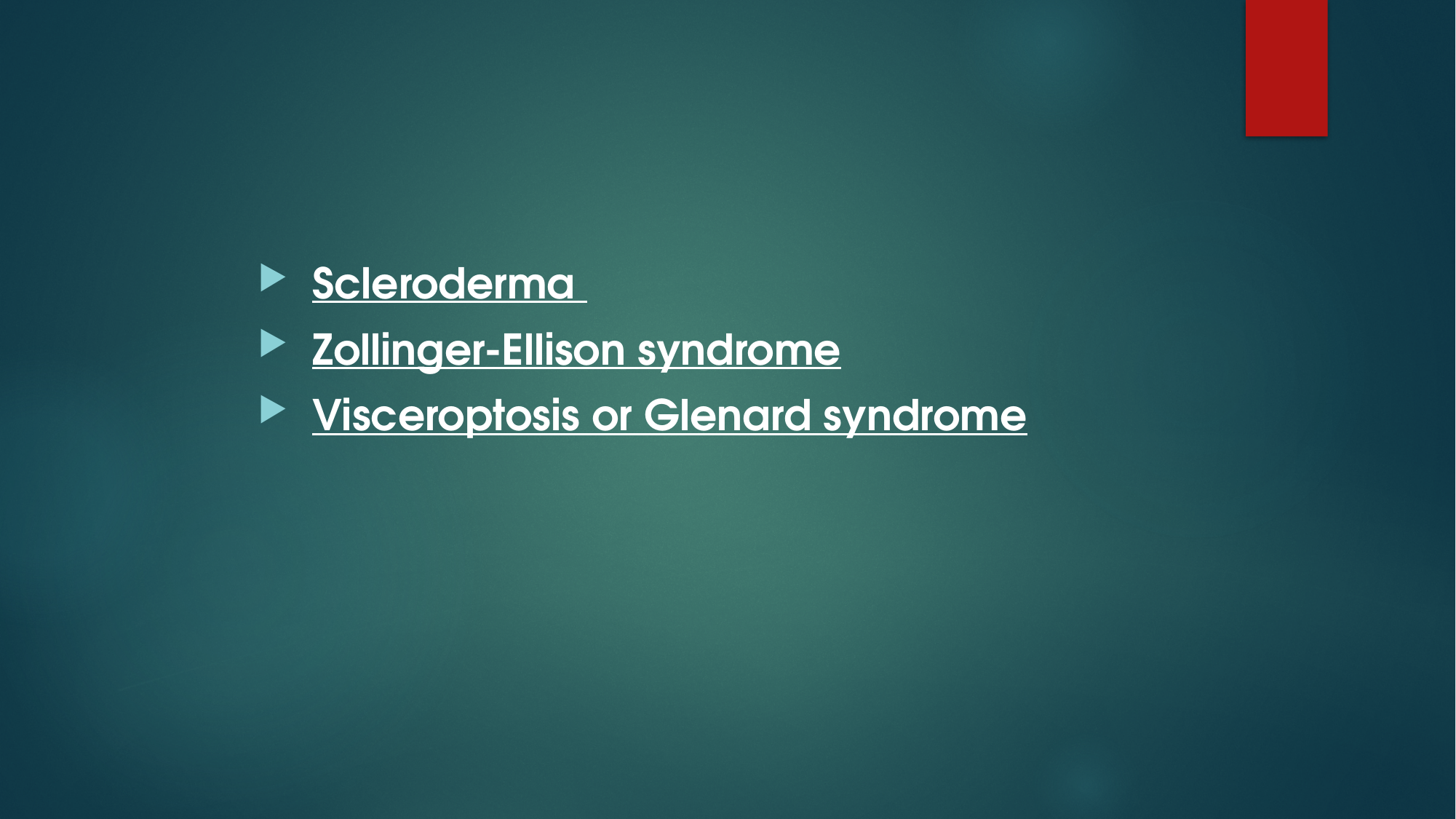

Scleroderma
Zollinger-Ellison syndrome
Visceroptosis or Glenard syndrome